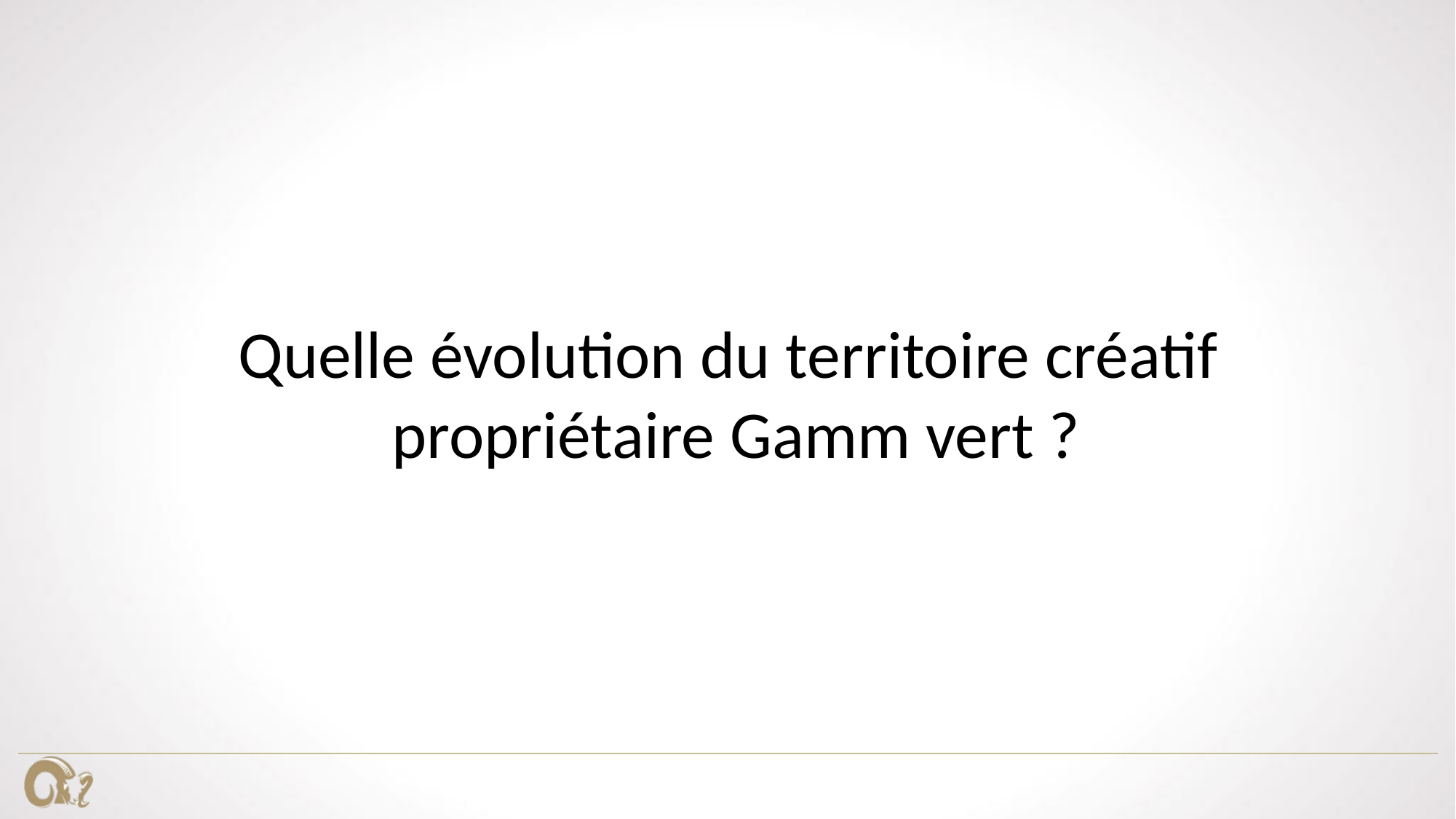

Quelle évolution du territoire créatif  propriétaire Gamm vert ?